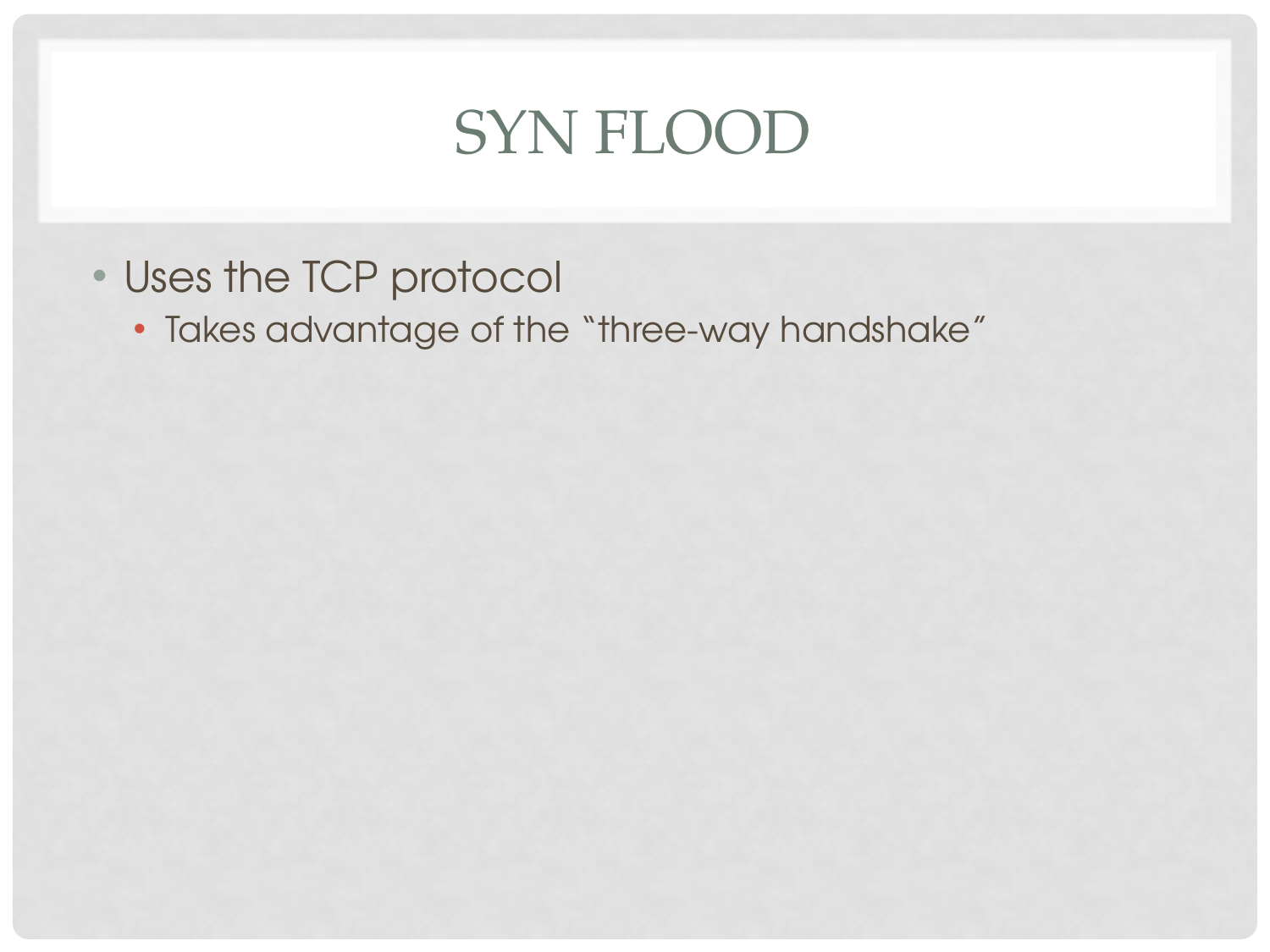

# Syn flood
Uses the TCP protocol
Takes advantage of the “three-way handshake”